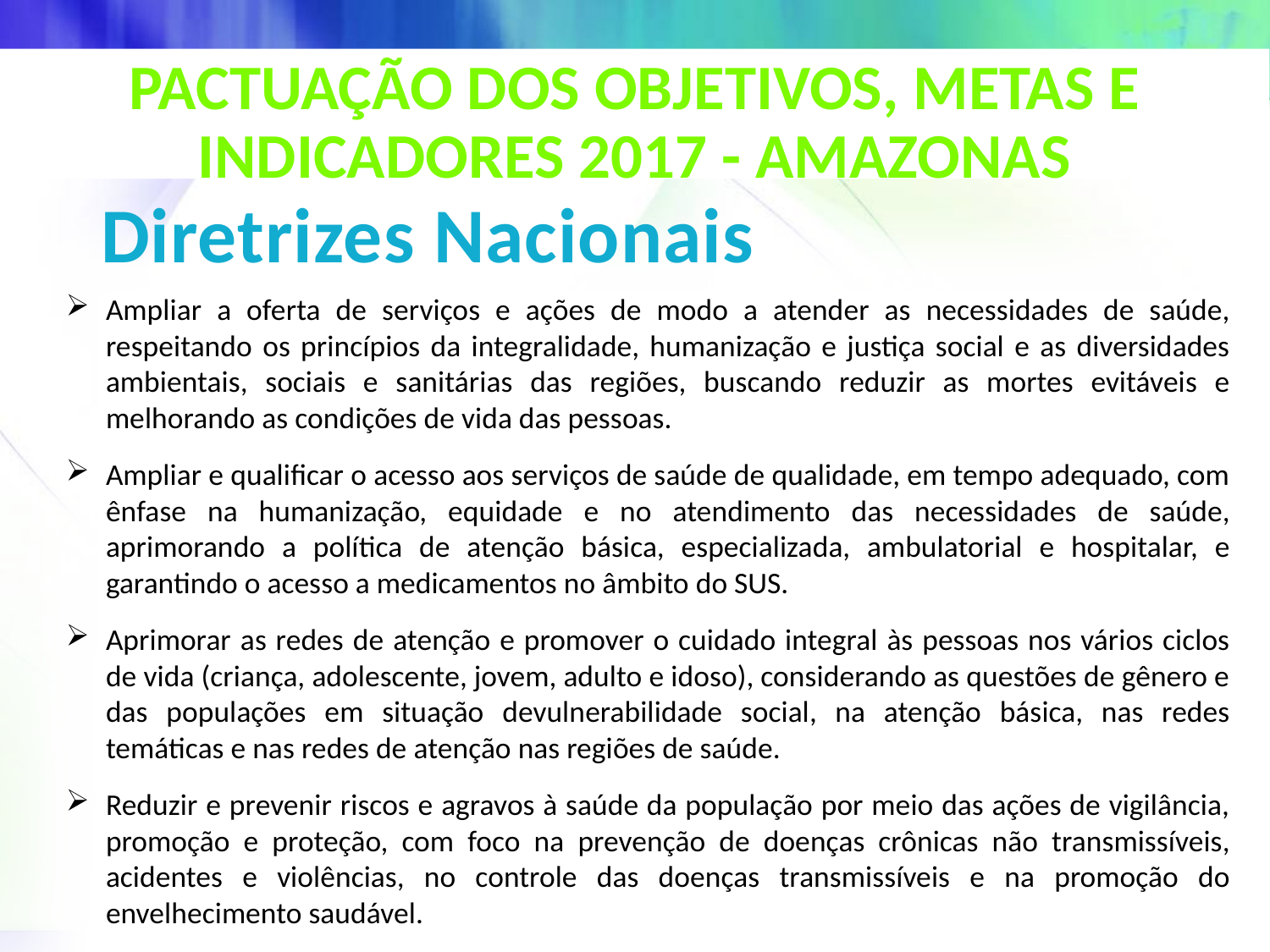

Pactuação dos Objetivos, Metas e Indicadores 2017 - amazonas
Diretrizes Nacionais
Ampliar a oferta de serviços e ações de modo a atender as necessidades de saúde, respeitando os princípios da integralidade, humanização e justiça social e as diversidades ambientais, sociais e sanitárias das regiões, buscando reduzir as mortes evitáveis e melhorando as condições de vida das pessoas.

Ampliar e qualificar o acesso aos serviços de saúde de qualidade, em tempo adequado, com ênfase na humanização, equidade e no atendimento das necessidades de saúde, aprimorando a política de atenção básica, especializada, ambulatorial e hospitalar, e garantindo o acesso a medicamentos no âmbito do SUS.

Aprimorar as redes de atenção e promover o cuidado integral às pessoas nos vários ciclos de vida (criança, adolescente, jovem, adulto e idoso), considerando as questões de gênero e das populações em situação devulnerabilidade social, na atenção básica, nas redes temáticas e nas redes de atenção nas regiões de saúde.

Reduzir e prevenir riscos e agravos à saúde da população por meio das ações de vigilância, promoção e proteção, com foco na prevenção de doenças crônicas não transmissíveis, acidentes e violências, no controle das doenças transmissíveis e na promoção do envelhecimento saudável.